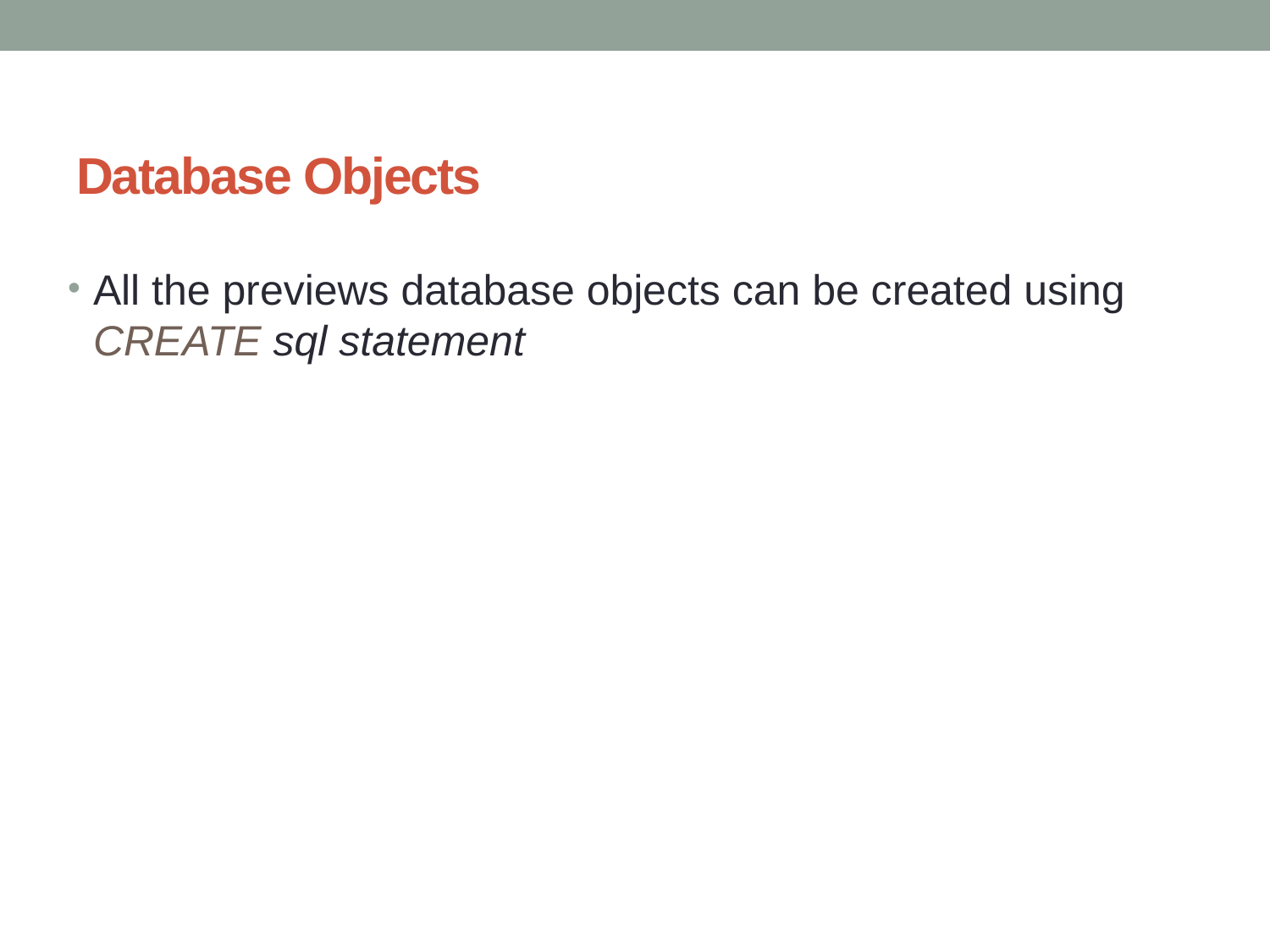

# Database Objects
All the previews database objects can be created using CREATE sql statement